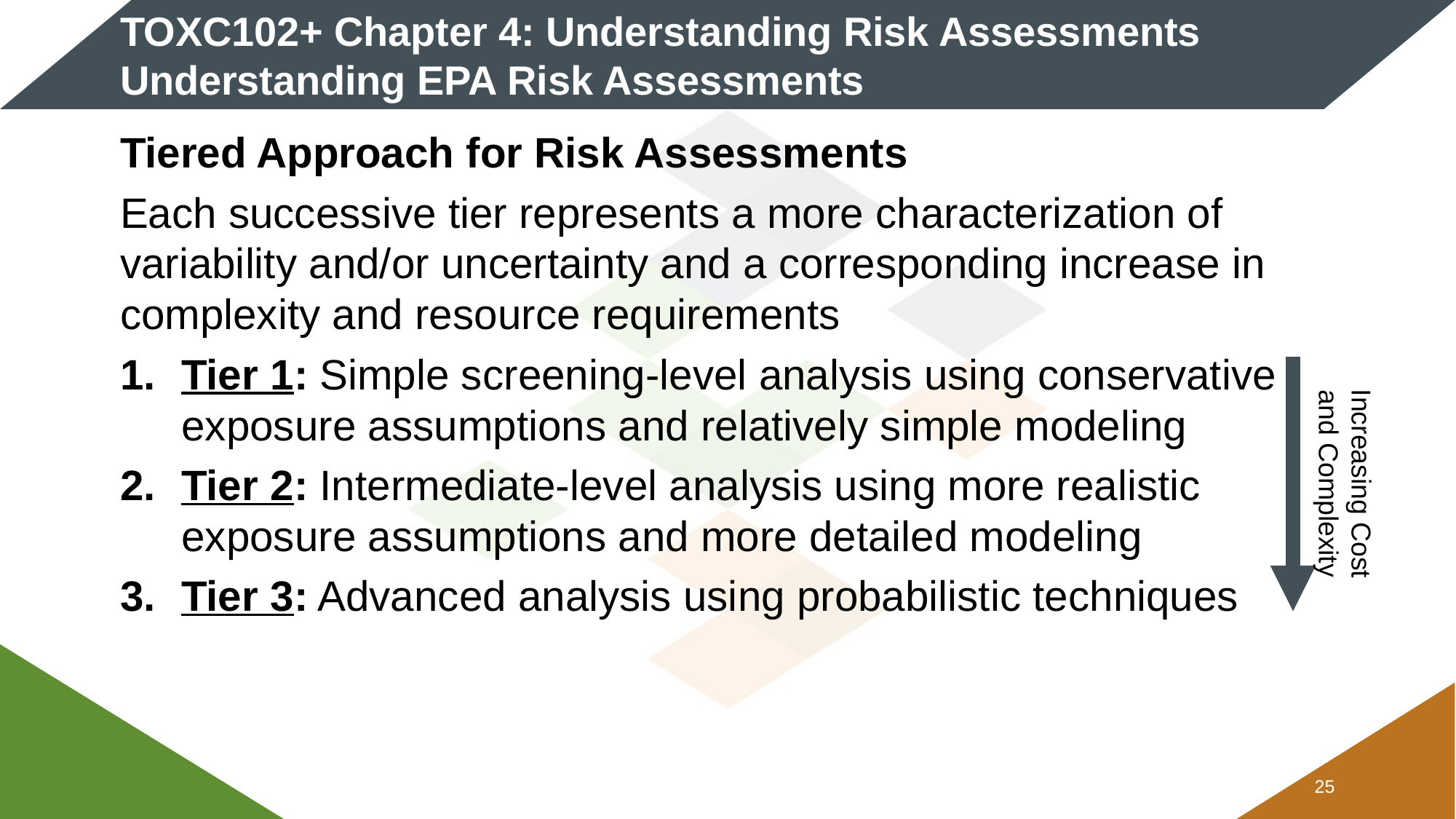

# TOXC102+ Chapter 4: Understanding Risk Assessments Understanding EPA Risk Assessments
Tiered Approach for Risk Assessments
Each successive tier represents a more characterization of variability and/or uncertainty and a corresponding increase in complexity and resource requirements
Tier 1: Simple screening-level analysis using conservative exposure assumptions and relatively simple modeling
Tier 2: Intermediate-level analysis using more realistic exposure assumptions and more detailed modeling
Tier 3: Advanced analysis using probabilistic techniques

Increasing Cost
and Complexity
25